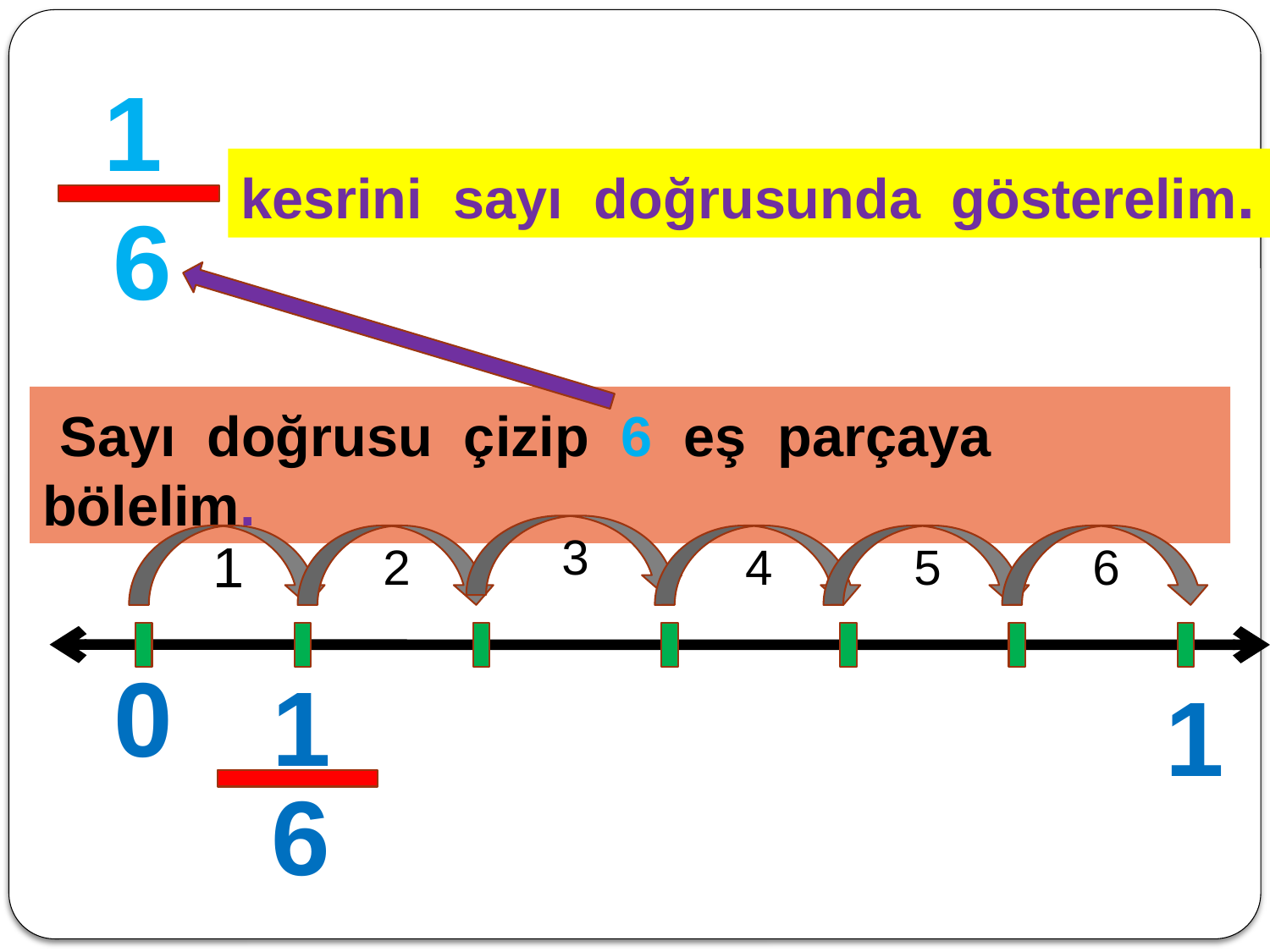

1

kesrini  sayı  doğrusunda  gösterelim.

6
 Sayı  doğrusu  çizip  6  eş  parçaya bölelim.
3
1
2
4
5
6

0
1
1

6